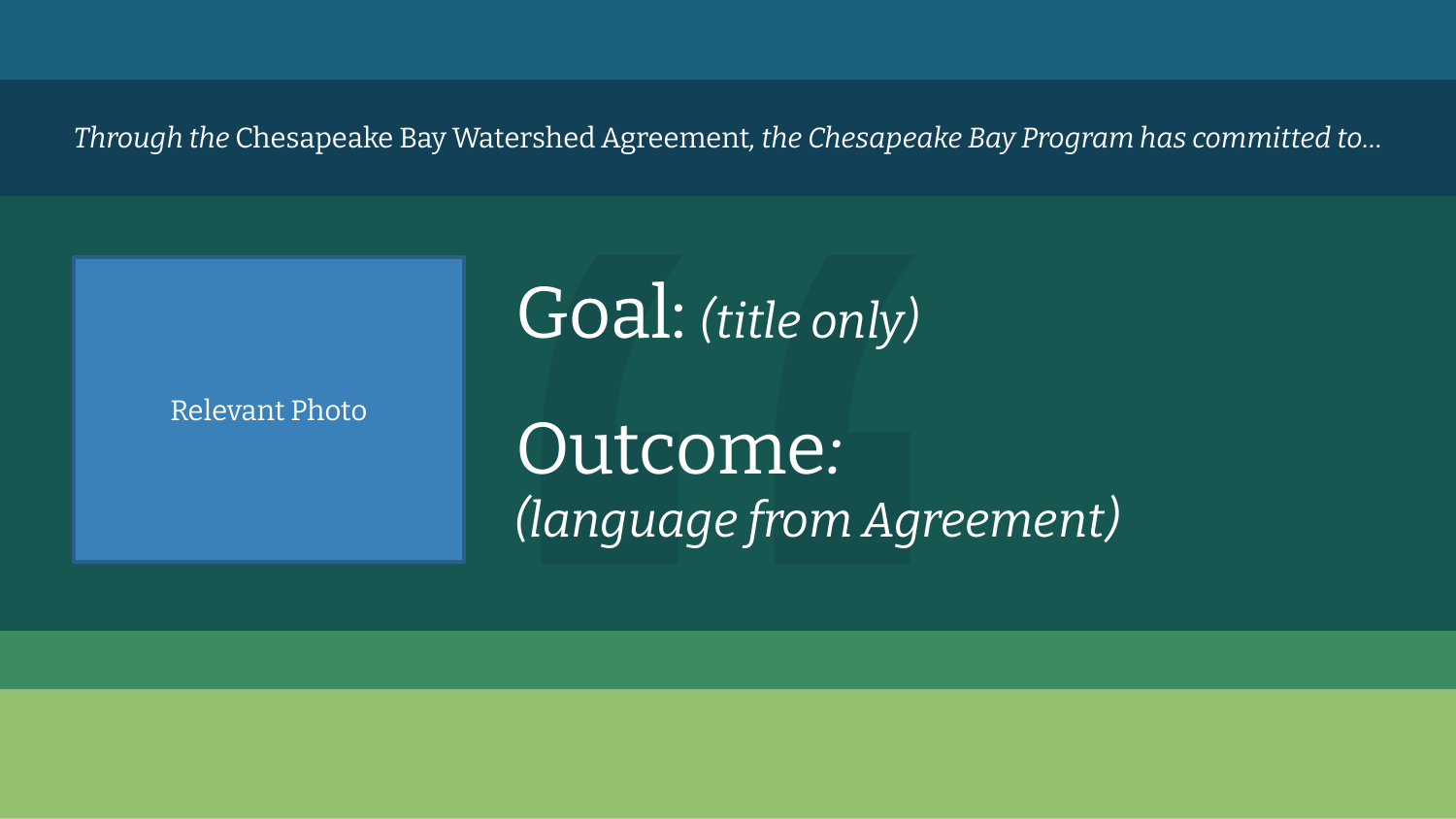

Through the Chesapeake Bay Watershed Agreement, the Chesapeake Bay Program has committed to…
Goal: (title only)

Outcome:
(language from Agreement)

Relevant Photo